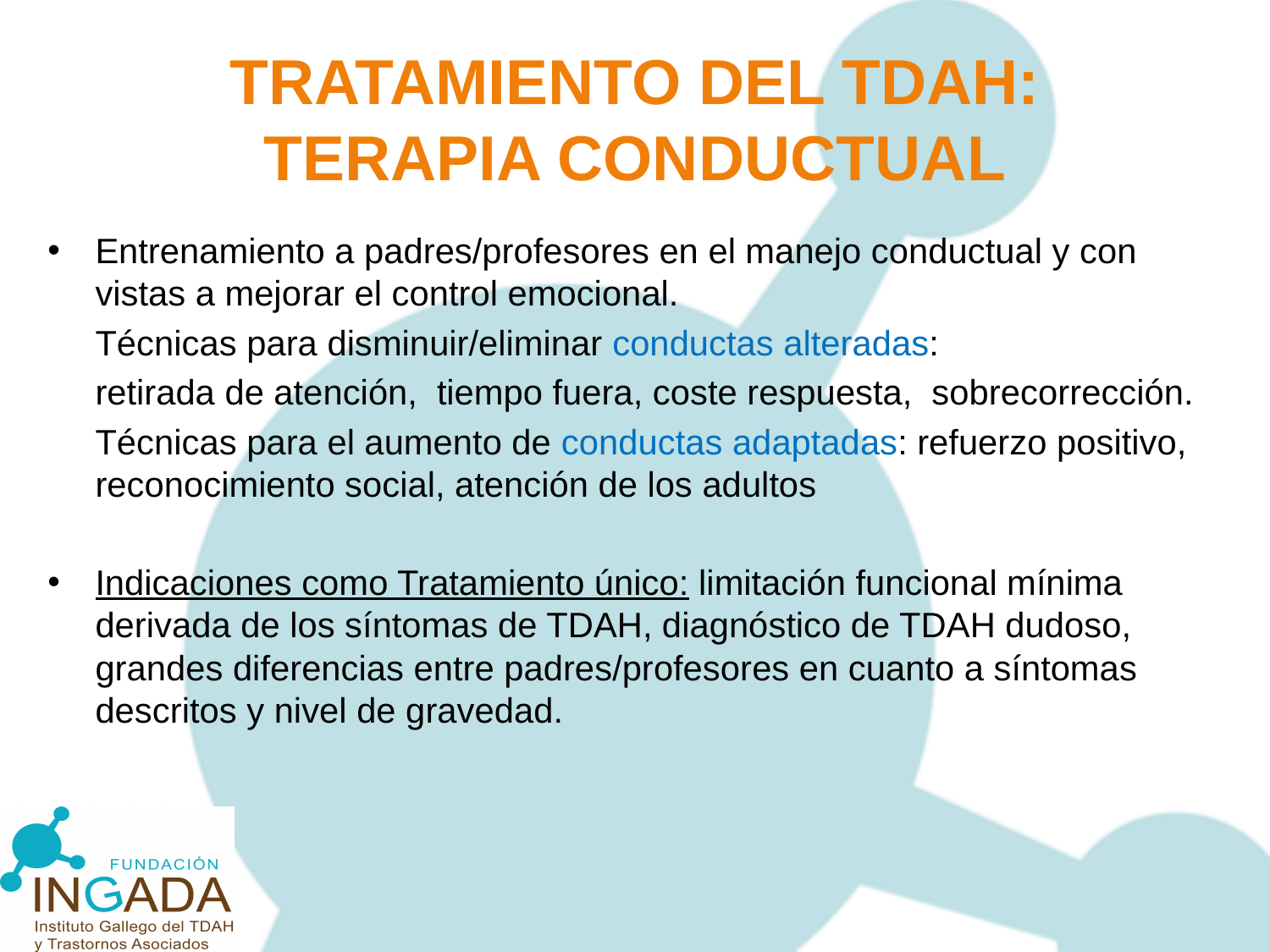

# TRATAMIENTO DEL TDAH: TERAPIA CONDUCTUAL
Entrenamiento a padres/profesores en el manejo conductual y con vistas a mejorar el control emocional.
	Técnicas para disminuir/eliminar conductas alteradas:
	retirada de atención,  tiempo fuera, coste respuesta,  sobrecorrección.
	Técnicas para el aumento de conductas adaptadas: refuerzo positivo, reconocimiento social, atención de los adultos

Indicaciones como Tratamiento único: limitación funcional mínima derivada de los síntomas de TDAH, diagnóstico de TDAH dudoso, grandes diferencias entre padres/profesores en cuanto a síntomas descritos y nivel de gravedad.